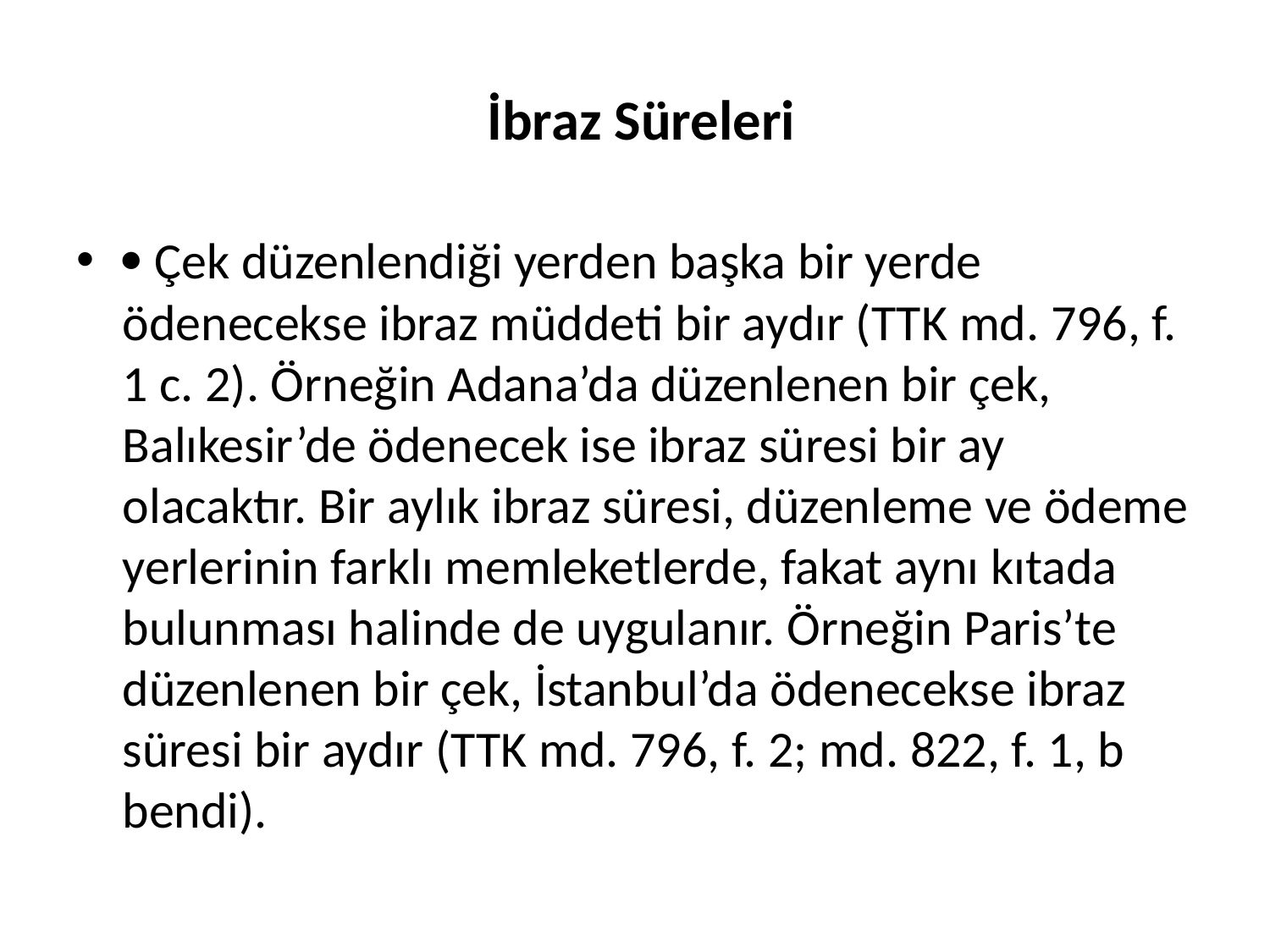

# İbraz Süreleri
• Çek düzenlendiği yerden başka bir yerde ödenecekse ibraz müddeti bir aydır (TTK md. 796, f. 1 c. 2). Örneğin Adana’da düzenlenen bir çek, Balıkesir’de ödenecek ise ibraz süresi bir ay olacaktır. Bir aylık ibraz süresi, düzenleme ve ödeme yerlerinin farklı memleketlerde, fakat aynı kıtada bulunması halinde de uygulanır. Örneğin Paris’te düzenlenen bir çek, İstanbul’da ödenecekse ibraz süresi bir aydır (TTK md. 796, f. 2; md. 822, f. 1, b bendi).